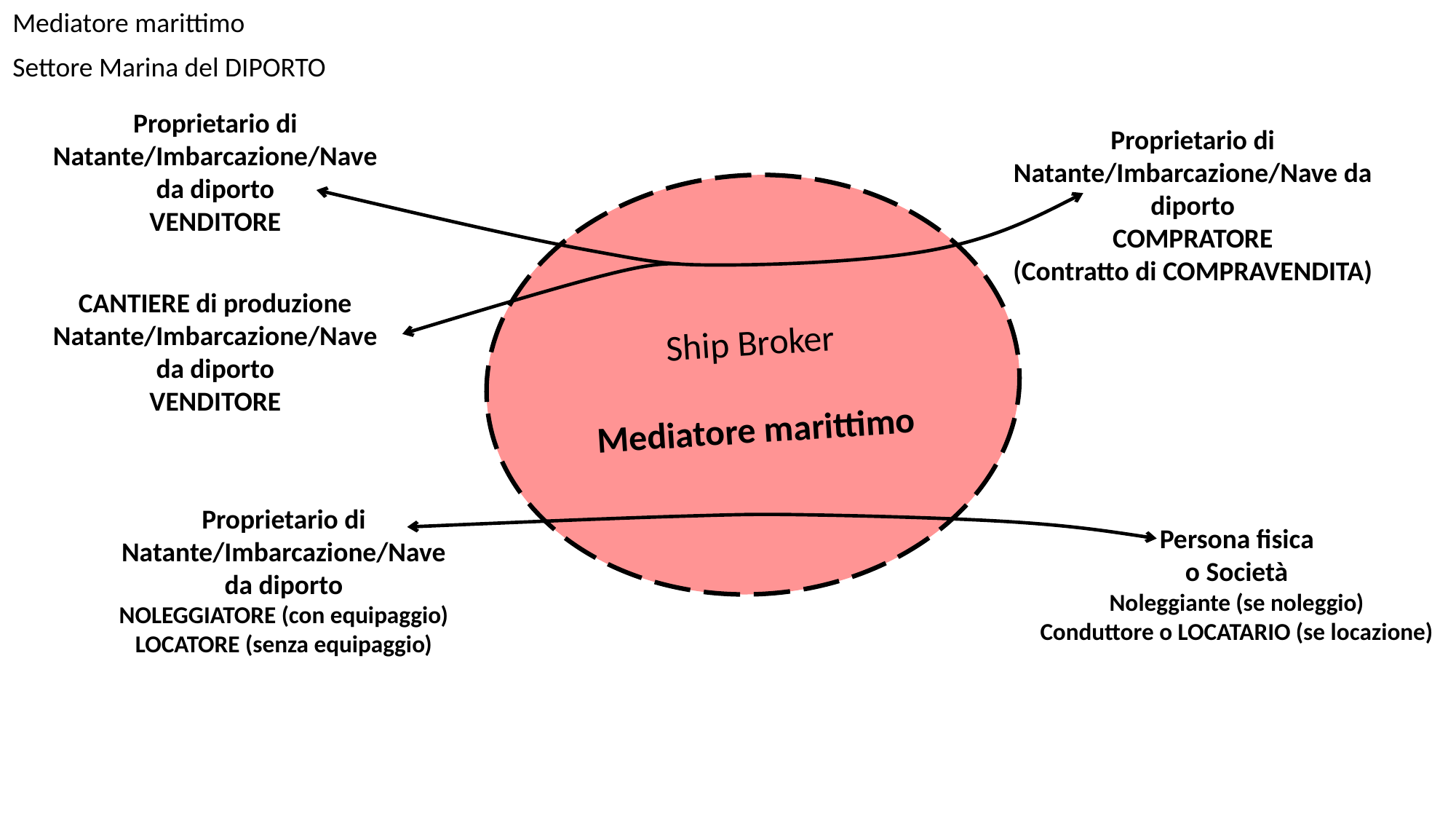

Mediatore marittimo
Settore Marina del DIPORTO
Proprietario di Natante/Imbarcazione/Nave da diporto
VENDITORE
Proprietario di Natante/Imbarcazione/Nave da diporto
COMPRATORE
(Contratto di COMPRAVENDITA)

Ship Broker

Mediatore marittimo

CANTIERE di produzione Natante/Imbarcazione/Nave da diporto
VENDITORE
Proprietario di Natante/Imbarcazione/Nave da diporto
NOLEGGIATORE (con equipaggio)
LOCATORE (senza equipaggio)

Persona fisica
o Società
Noleggiante (se noleggio)
Conduttore o LOCATARIO (se locazione)